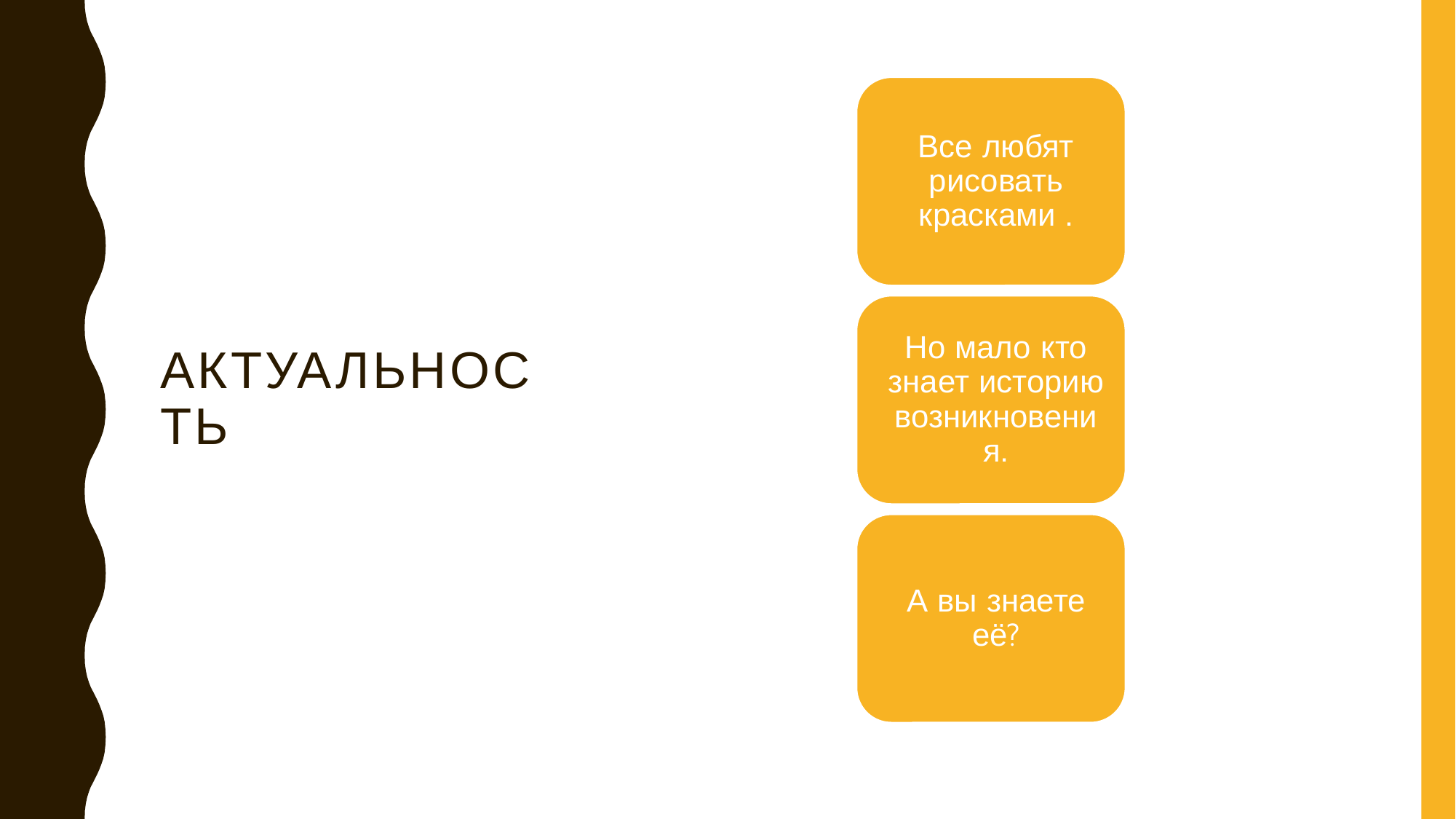

# Актуальность
Все любят рисовать красками .
Но мало кто знает историю возникновения.
А вы знаете её?